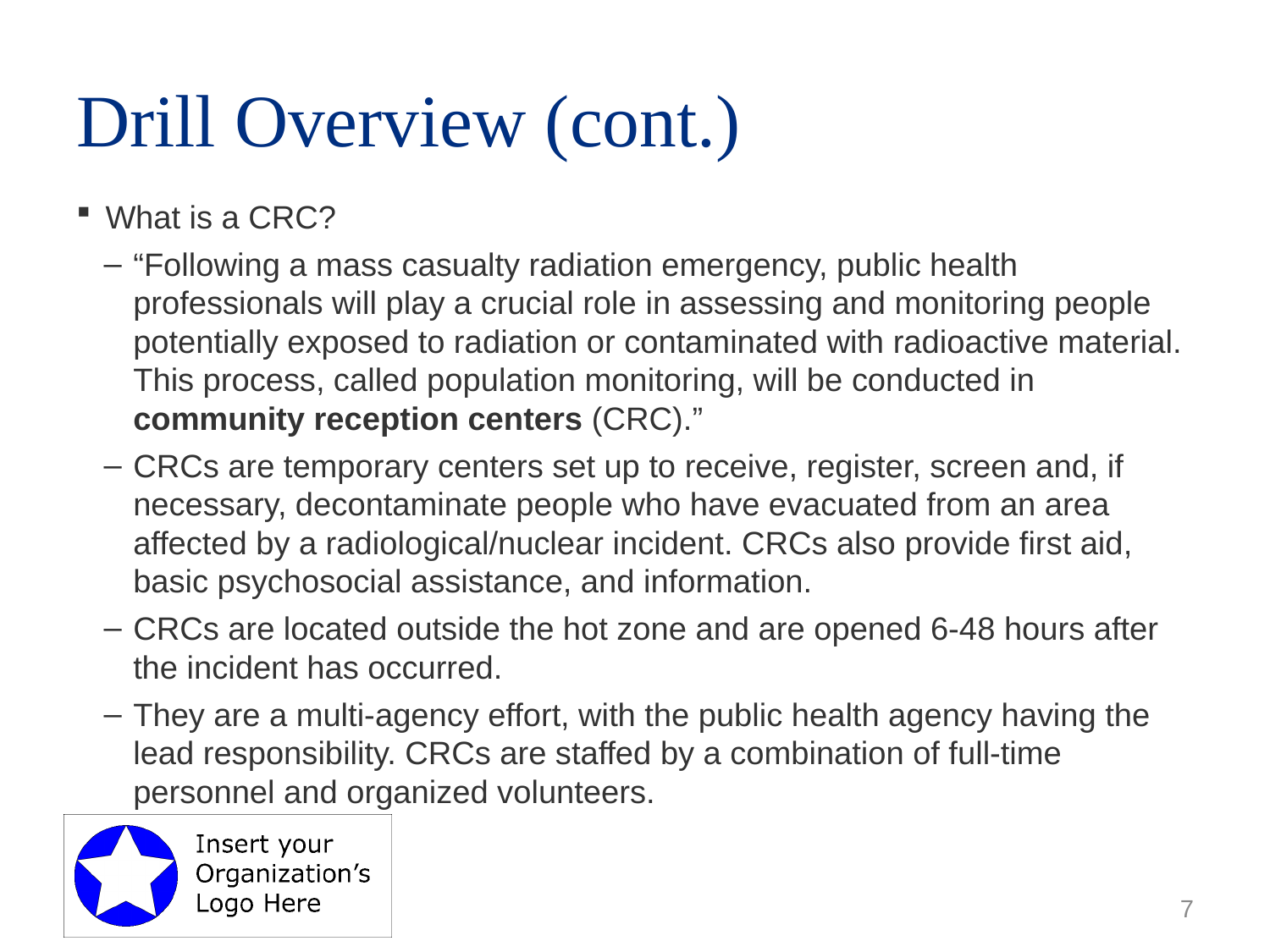

# Drill Overview (cont.)
What is a CRC?
“Following a mass casualty radiation emergency, public health professionals will play a crucial role in assessing and monitoring people potentially exposed to radiation or contaminated with radioactive material. This process, called population monitoring, will be conducted in community reception centers (CRC).”
CRCs are temporary centers set up to receive, register, screen and, if necessary, decontaminate people who have evacuated from an area affected by a radiological/nuclear incident. CRCs also provide first aid, basic psychosocial assistance, and information.
CRCs are located outside the hot zone and are opened 6-48 hours after the incident has occurred.
They are a multi-agency effort, with the public health agency having the lead responsibility. CRCs are staffed by a combination of full-time personnel and organized volunteers.

7